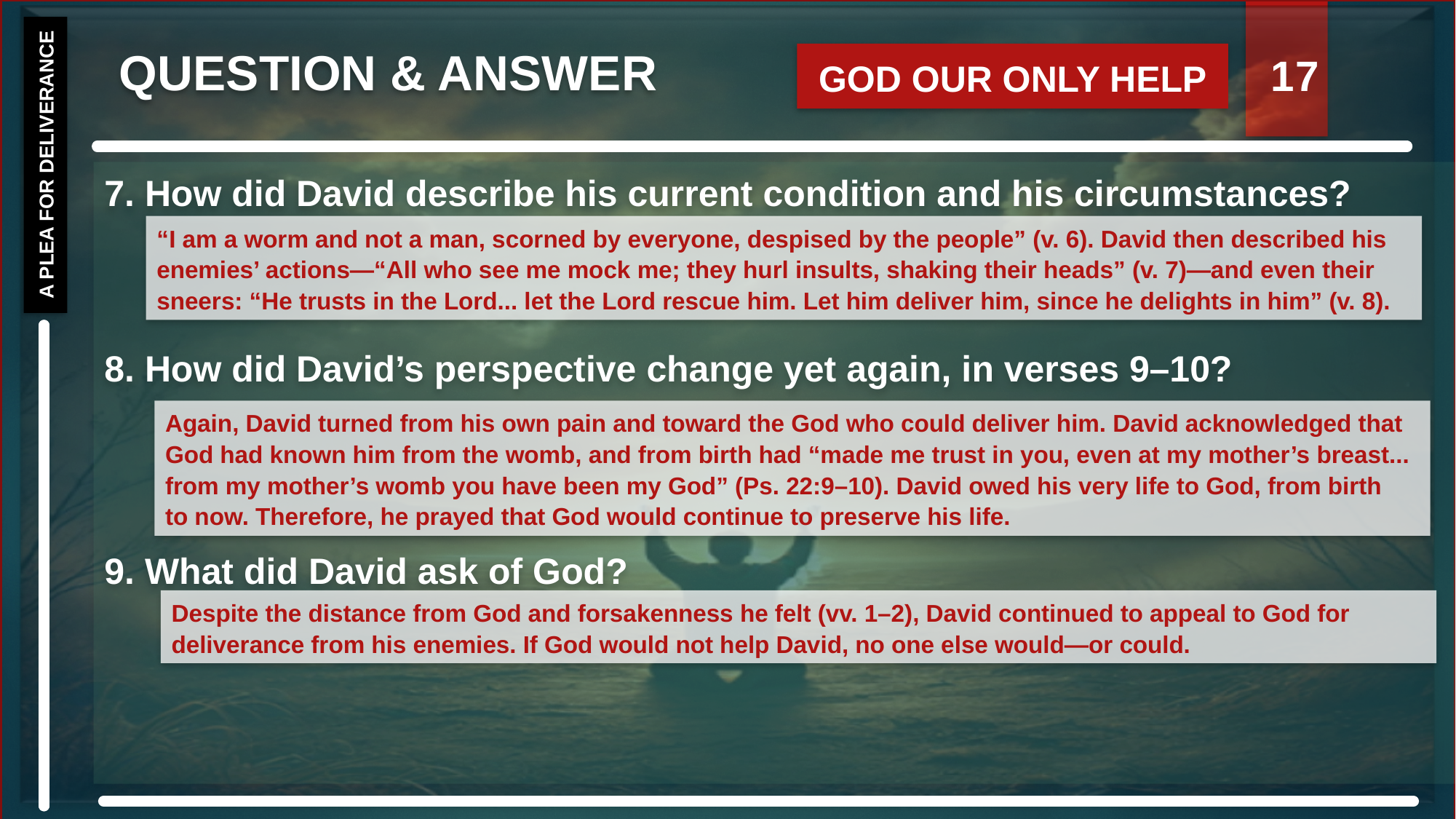

QUESTION & ANSWER
GOD OUR ONLY HELP
17
A Plea for Deliverance

7. How did David describe his current condition and his circumstances?

8. How did David’s perspective change yet again, in verses 9–10?

9. What did David ask of God?

“I am a worm and not a man, scorned by everyone, despised by the people” (v. 6). David then described his enemies’ actions—“All who see me mock me; they hurl insults, shaking their heads” (v. 7)—and even their sneers: “He trusts in the Lord... let the Lord rescue him. Let him deliver him, since he delights in him” (v. 8).

Again, David turned from his own pain and toward the God who could deliver him. David acknowledged that God had known him from the womb, and from birth had “made me trust in you, even at my mother’s breast... from my mother’s womb you have been my God” (Ps. 22:9–10). David owed his very life to God, from birth to now. Therefore, he prayed that God would continue to preserve his life.
Despite the distance from God and forsakenness he felt (vv. 1–2), David continued to appeal to God for deliverance from his enemies. If God would not help David, no one else would—or could.